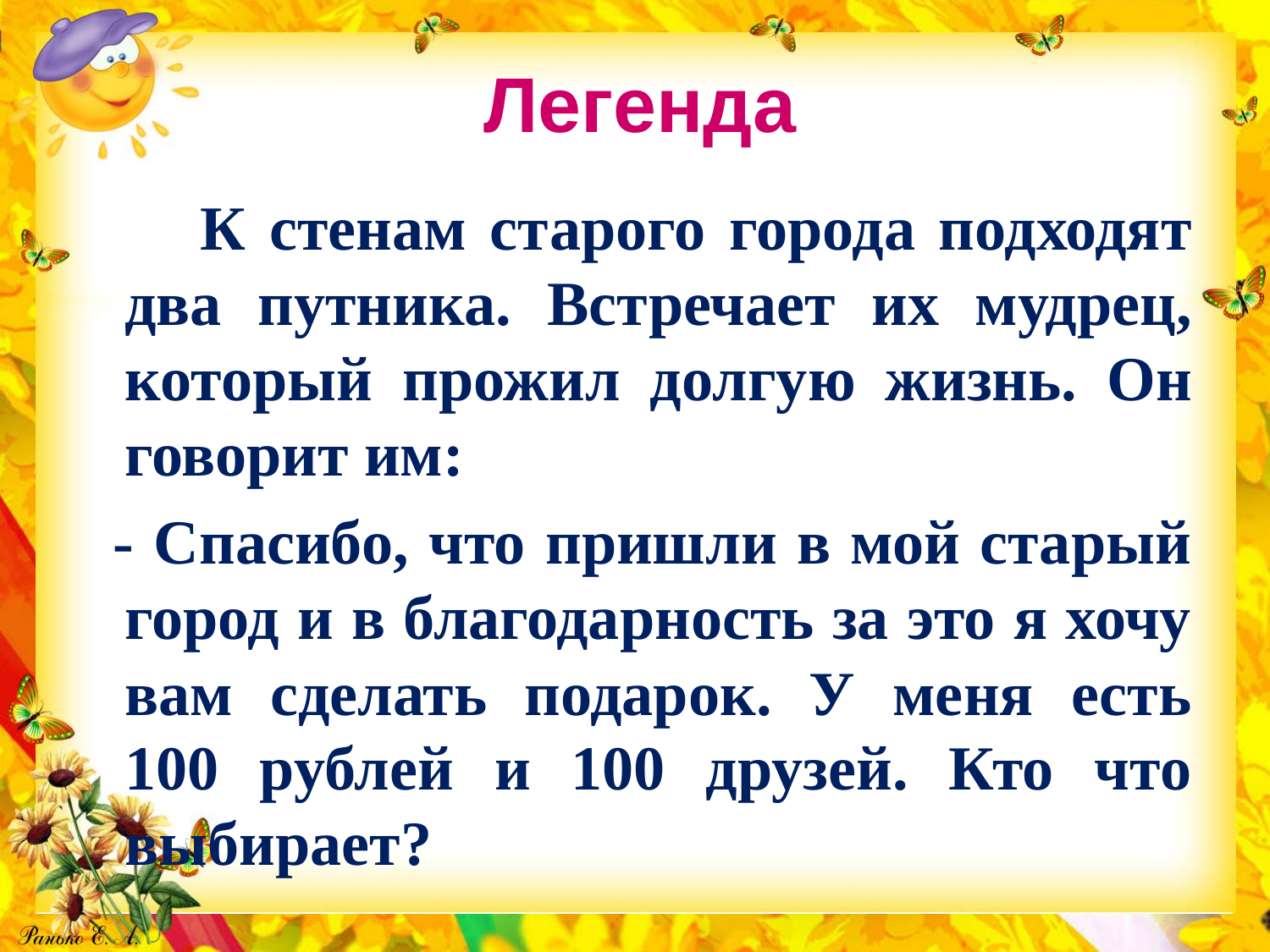

# Легенда
       К стенам старого города подходят два путника. Встречает их мудрец, который прожил долгую жизнь. Он говорит им:
  - Спасибо, что пришли в мой старый город и в благодарность за это я хочу вам сделать подарок. У меня есть 100 рублей и 100 друзей. Кто что выбирает?